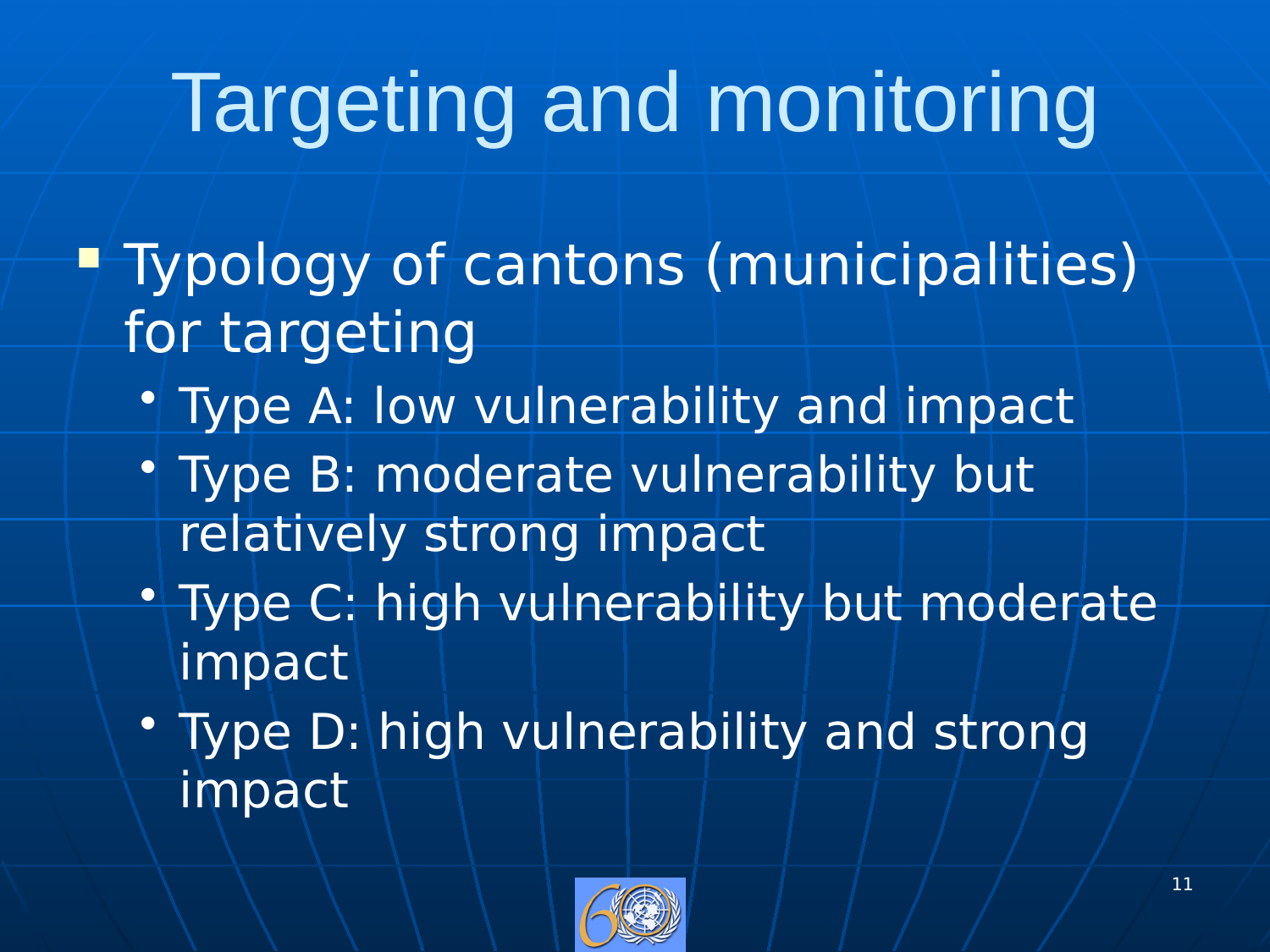

# Targeting and monitoring
Typology of cantons (municipalities) for targeting
Type A: low vulnerability and impact
Type B: moderate vulnerability but relatively strong impact
Type C: high vulnerability but moderate impact
Type D: high vulnerability and strong impact
11